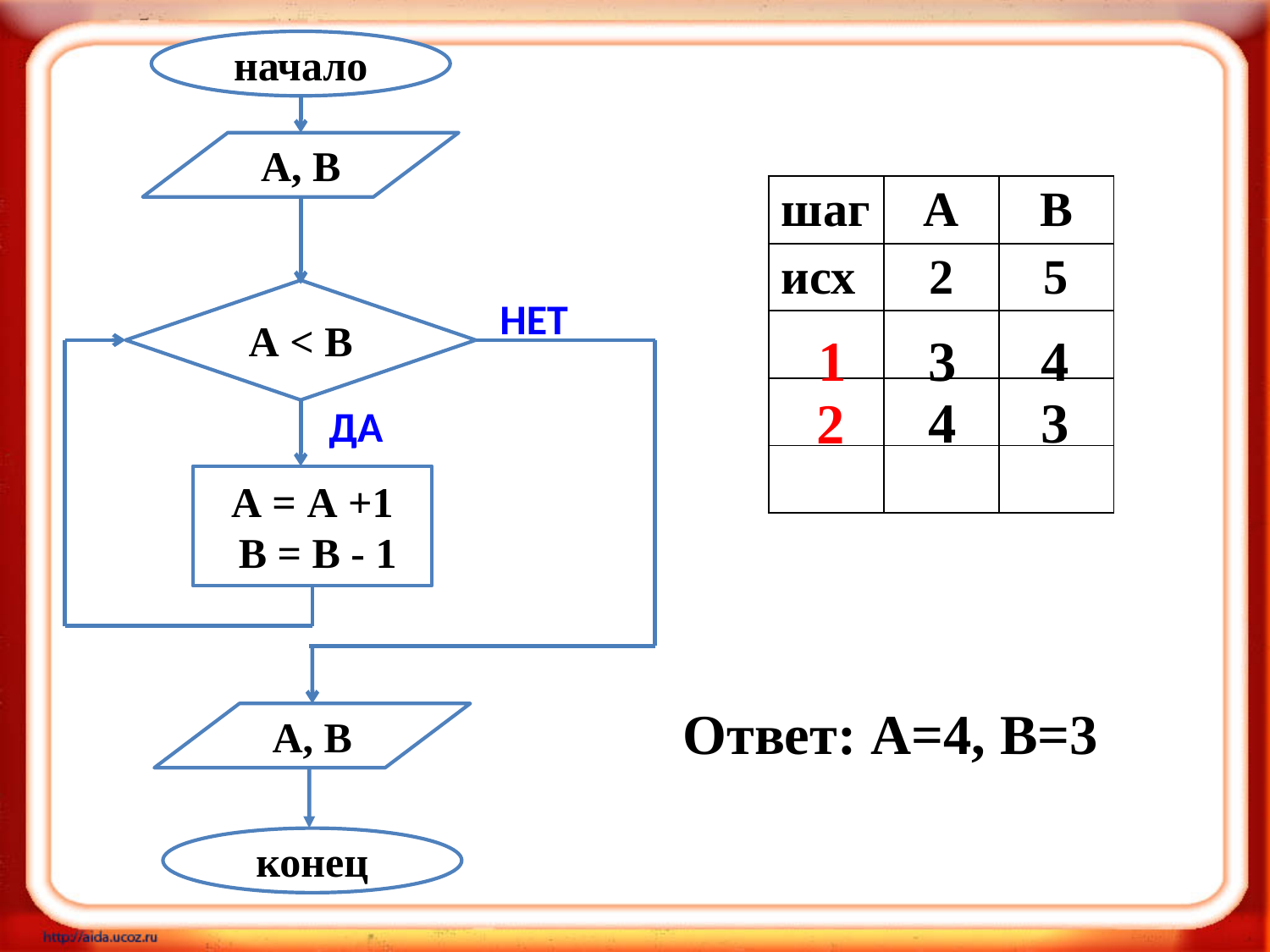

начало
А, В
НЕТ
А < В
ДА
А = А +1
 В = В - 1
А, В

конец
| шаг | А | В |
| --- | --- | --- |
| исх | 2 | 5 |
|  |  |  |
|  |  |  |
|  |  |  |
1
3      4
4      3
2
Ответ: А=4, В=3